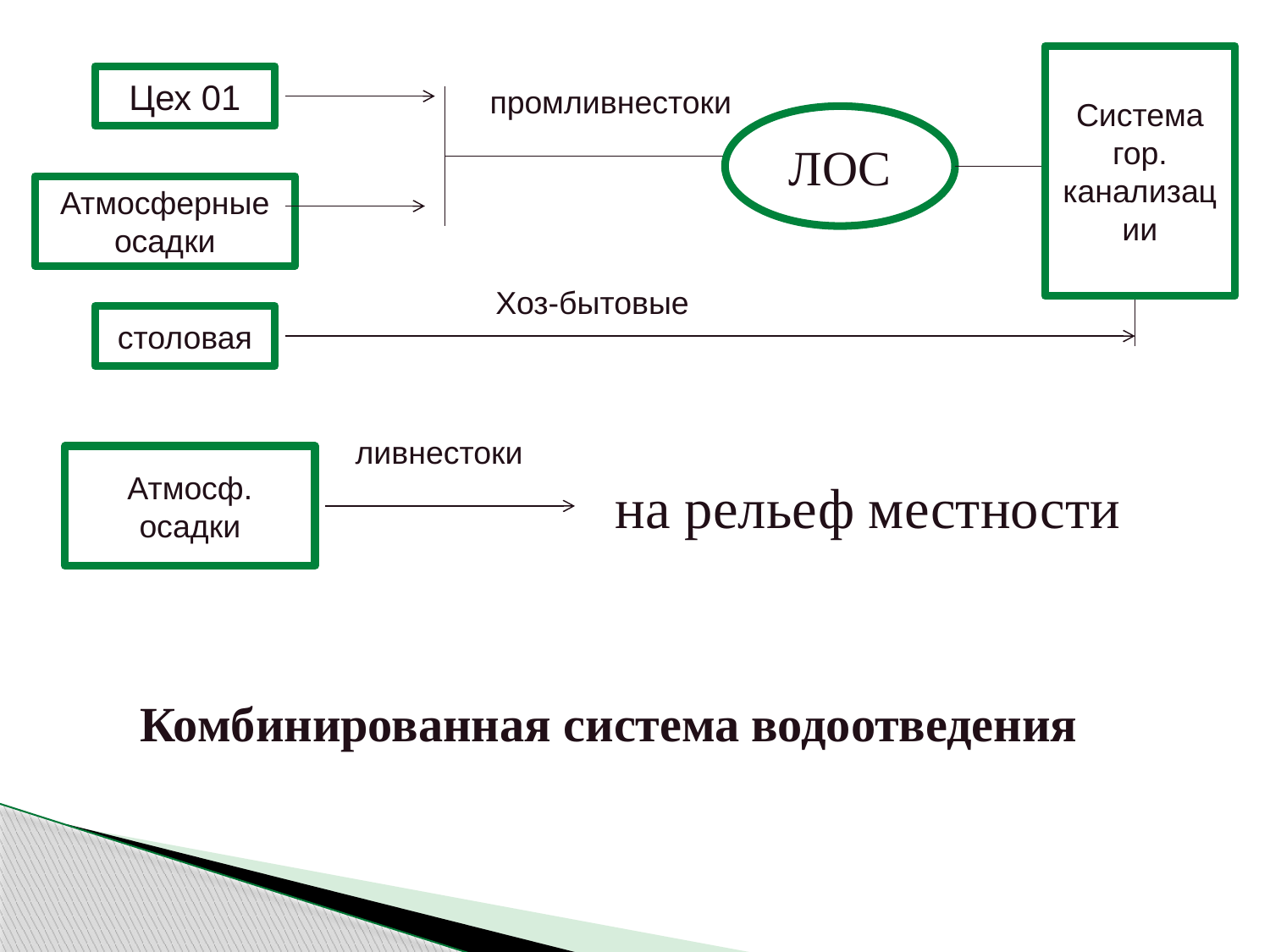

Система гор. канализации
Цех 01
промливнестоки
ЛОС
Атмосферные осадки
Хоз-бытовые
столовая
ливнестоки
Атмосф. осадки
на рельеф местности
Комбинированная система водоотведения